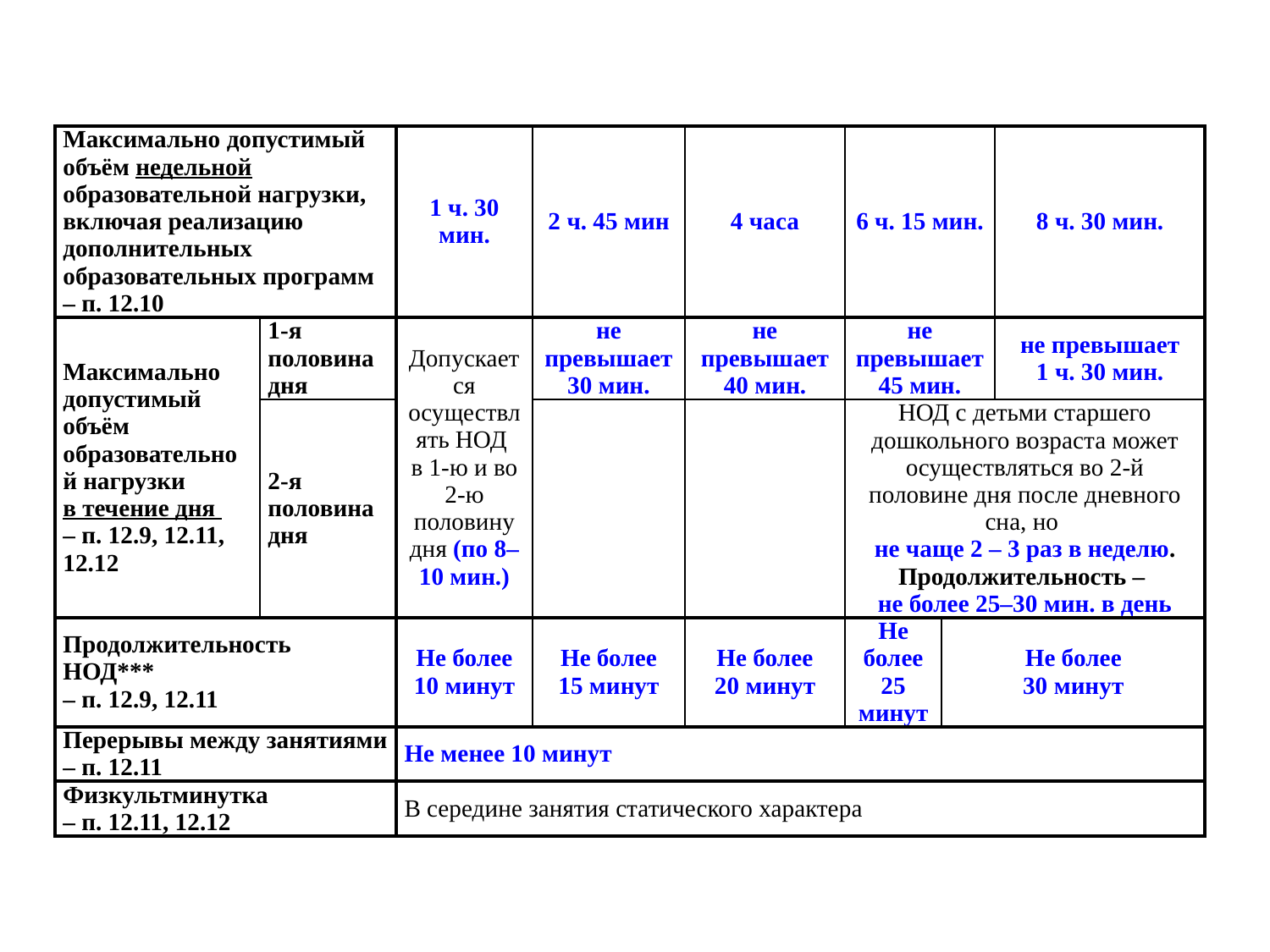

| Максимально допустимый объём недельной образовательной нагрузки, включая реализацию дополнительных образовательных программ – п. 12.10 |  | 1 ч. 30 мин. | 2 ч. 45 мин | 4 часа | 6 ч. 15 мин. |  | 8 ч. 30 мин. |
| --- | --- | --- | --- | --- | --- | --- | --- |
| Максимально допустимый объём образовательной нагрузки в течение дня – п. 12.9, 12.11, 12.12 | 1-я половина дня | Допускается осуществлять НОД в 1-ю и во 2-ю половину дня (по 8–10 мин.) | не превышает 30 мин. | не превышает 40 мин. | не превышает 45 мин. |  | не превышает 1 ч. 30 мин. |
|  | 2-я половина дня |  |  |  | НОД с детьми старшего дошкольного возраста может осуществляться во 2-й половине дня после дневного сна, но не чаще 2 – 3 раз в неделю. Продолжительность – не более 25–30 мин. в день |  |  |
| Продолжительность НОД\*\*\* – п. 12.9, 12.11 |  | Не более 10 минут | Не более 15 минут | Не более 20 минут | Не более 25 минут | Не более 30 минут |  |
| Перерывы между занятиями – п. 12.11 |  | Не менее 10 минут |  |  |  |  |  |
| Физкультминутка – п. 12.11, 12.12 |  | В середине занятия статического характера |  |  |  |  |  |